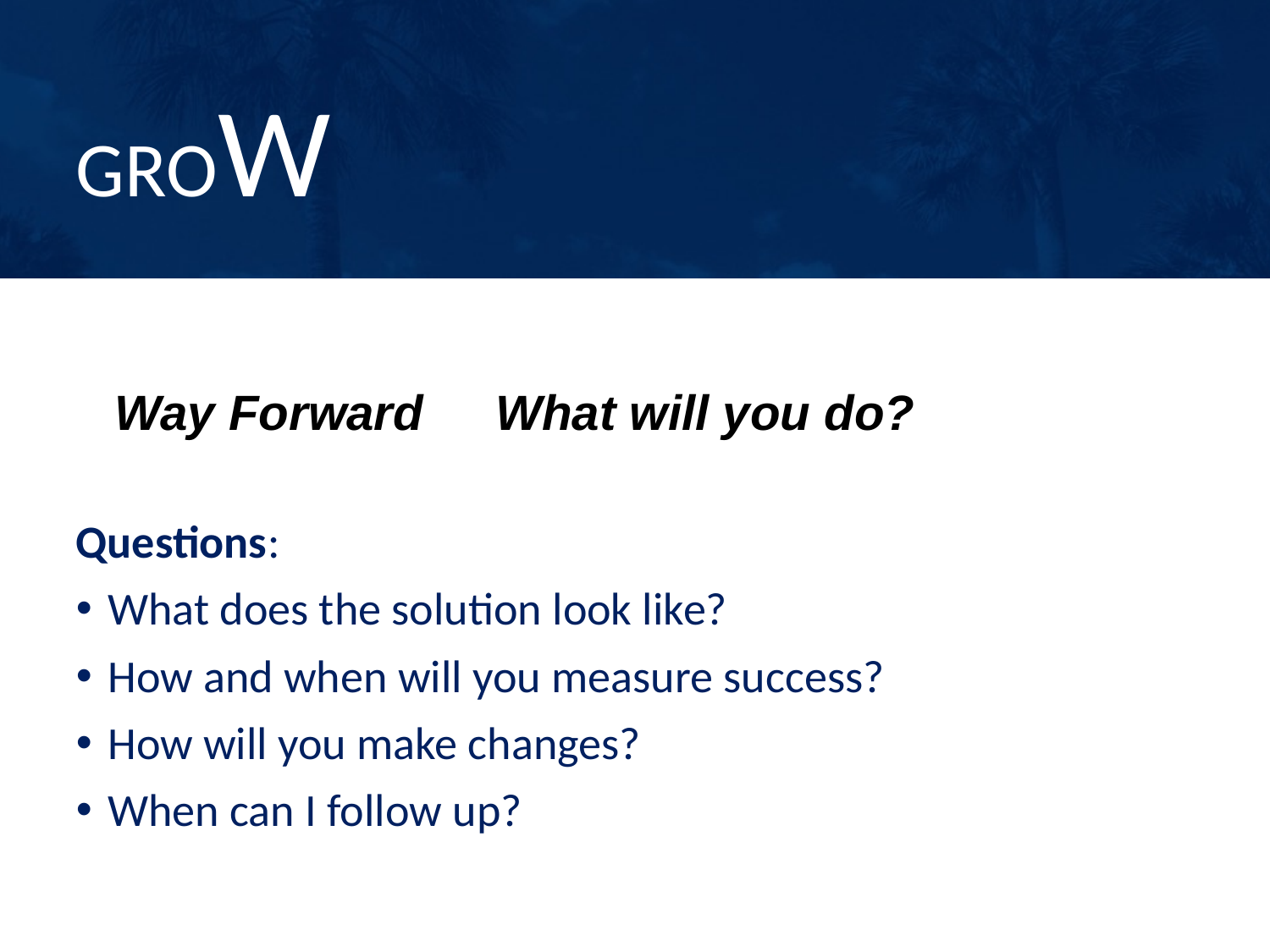

# GROW
Way Forward 	What will you do?
Questions:
What does the solution look like?
How and when will you measure success?
How will you make changes?
When can I follow up?